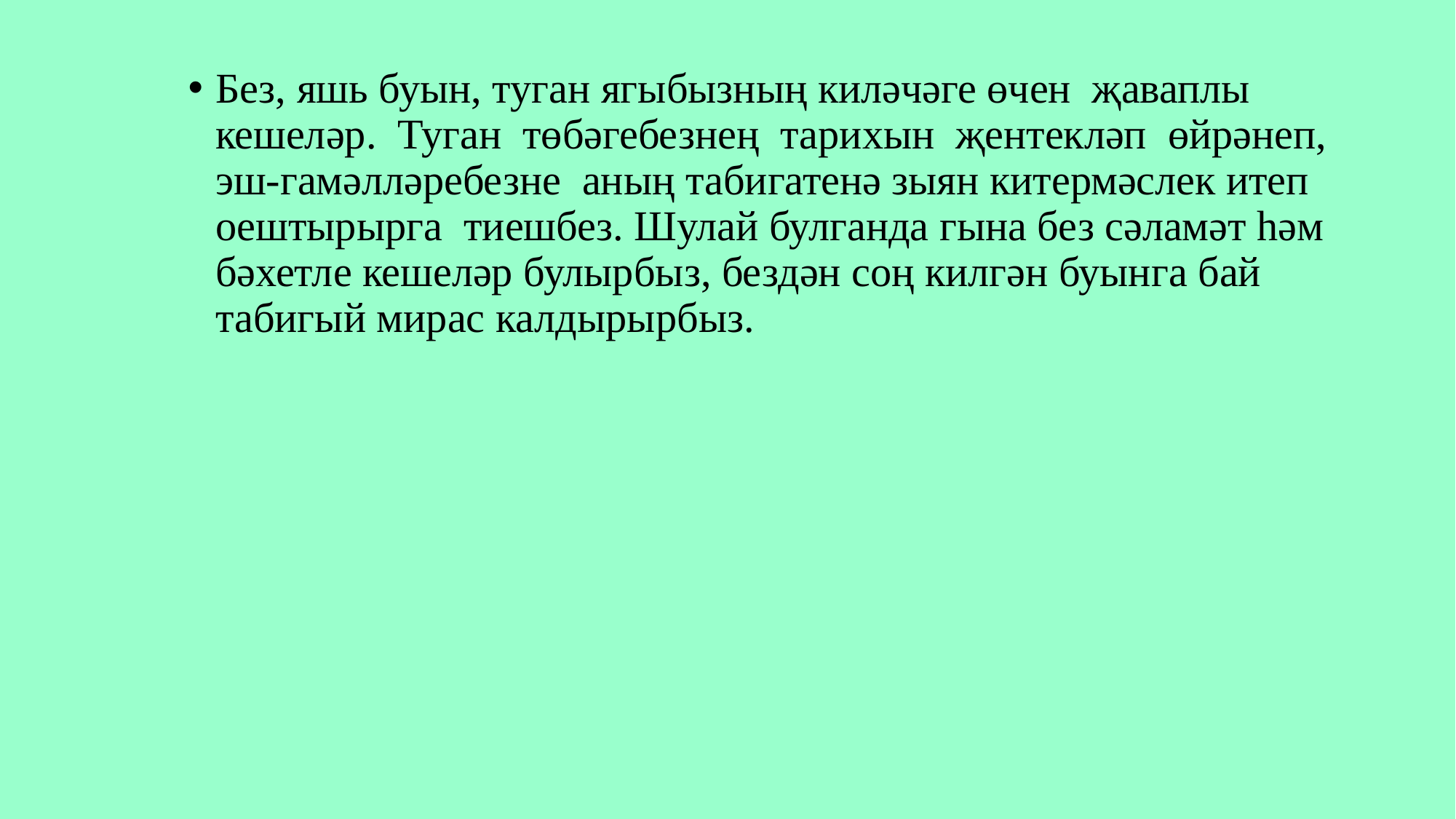

Без, яшь буын, туган ягыбызның киләчәге өчен  җаваплы  кешеләр.  Туган  төбәгебезнең  тарихын  җентекләп  өйрәнеп, эш-гамәлләребезне  аның табигатенә зыян китермәслек итеп оештырырга  тиешбез. Шулай булганда гына без сәламәт һәм бәхетле кешеләр булырбыз, бездән соң килгән буынга бай табигый мирас калдырырбыз.